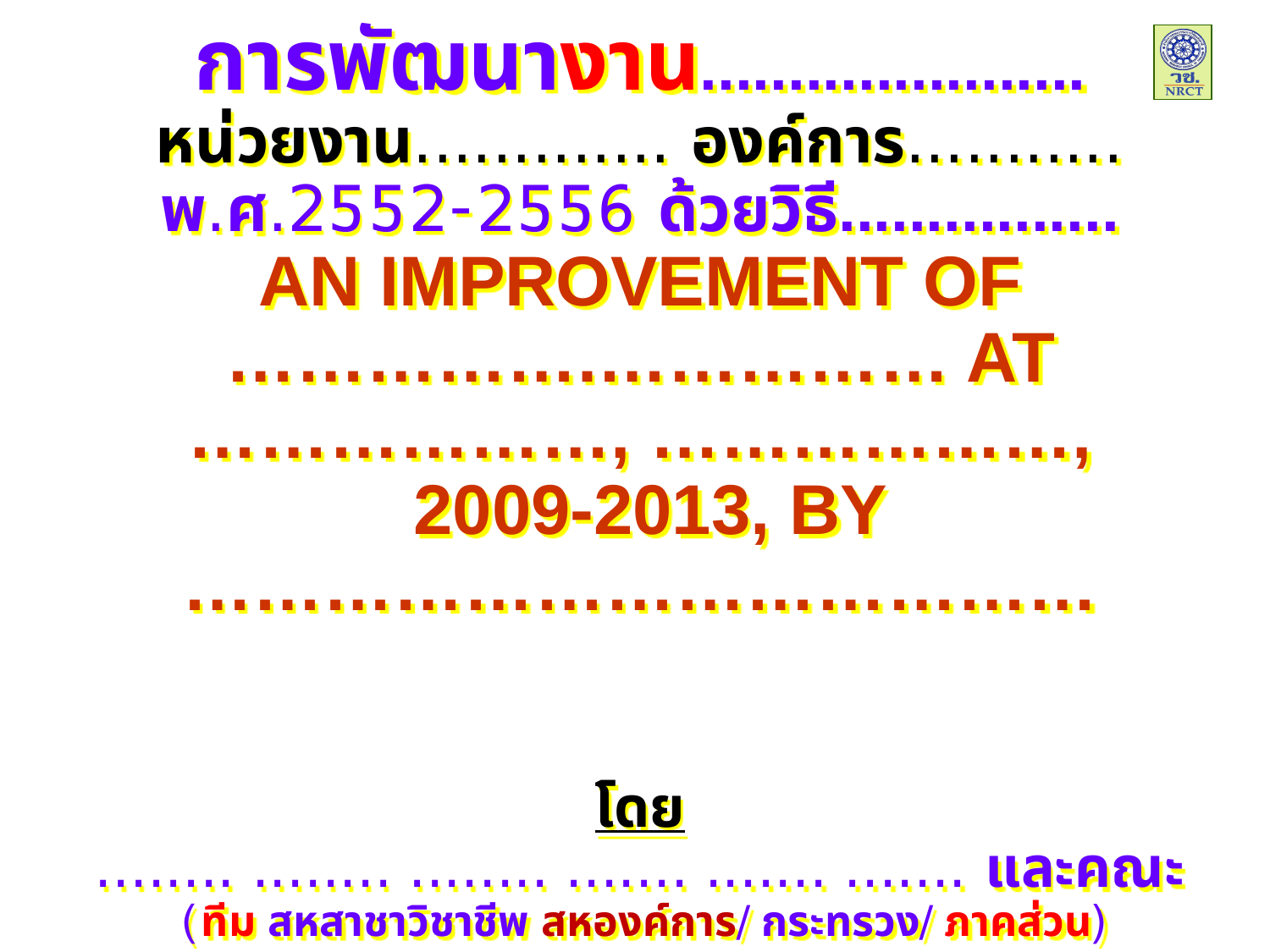

# การพัฒนางาน...................... หน่วยงาน............. องค์การ........... พ.ศ.2552-2556 ด้วยวิธี................ AN IMPROVEMENT OF …………….…………… AT ………………, ………………, 2009-2013, BY ………………………………… โดย ........ ........ ........ ....... ....... ....... และคณะ (ทีม สหสาชาวิชาชีพ สหองค์การ/กระทรวง/ภาคส่วน)